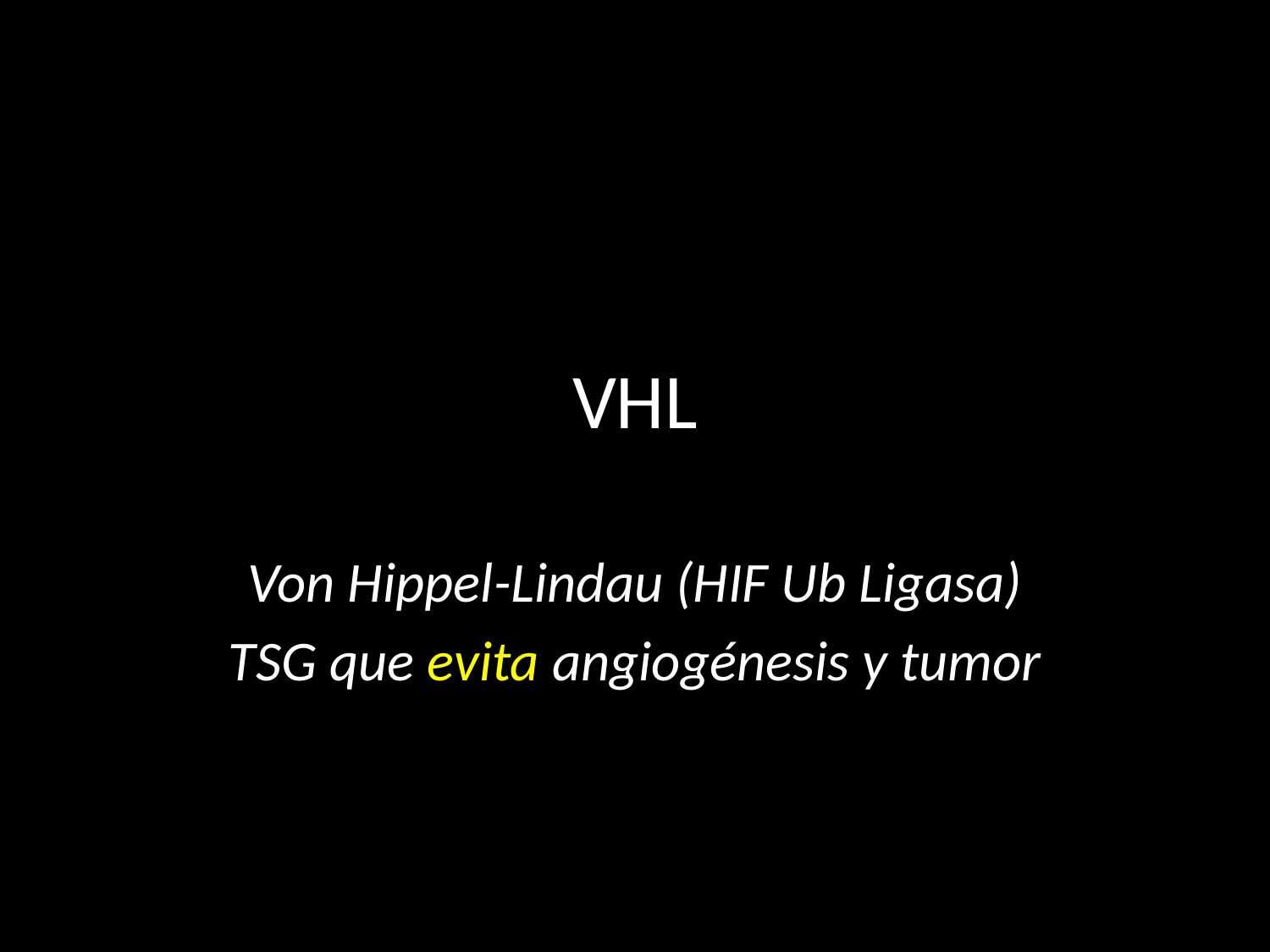

# VHL
Von Hippel-Lindau (HIF Ub Ligasa)
TSG que evita angiogénesis y tumor